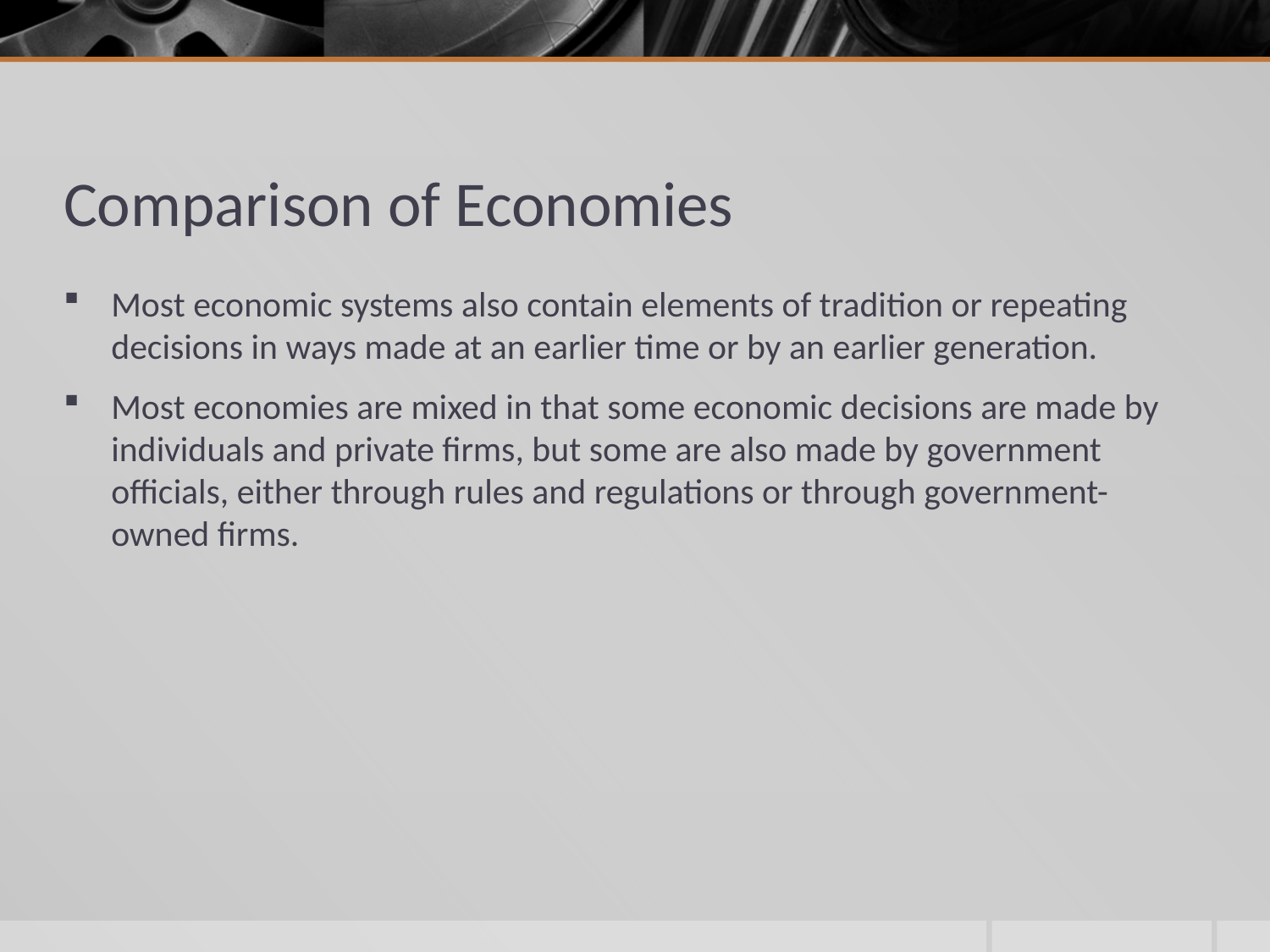

# Comparison of Economies
Most economic systems also contain elements of tradition or repeating decisions in ways made at an earlier time or by an earlier generation.
Most economies are mixed in that some economic decisions are made by individuals and private firms, but some are also made by government officials, either through rules and regulations or through government-owned firms.